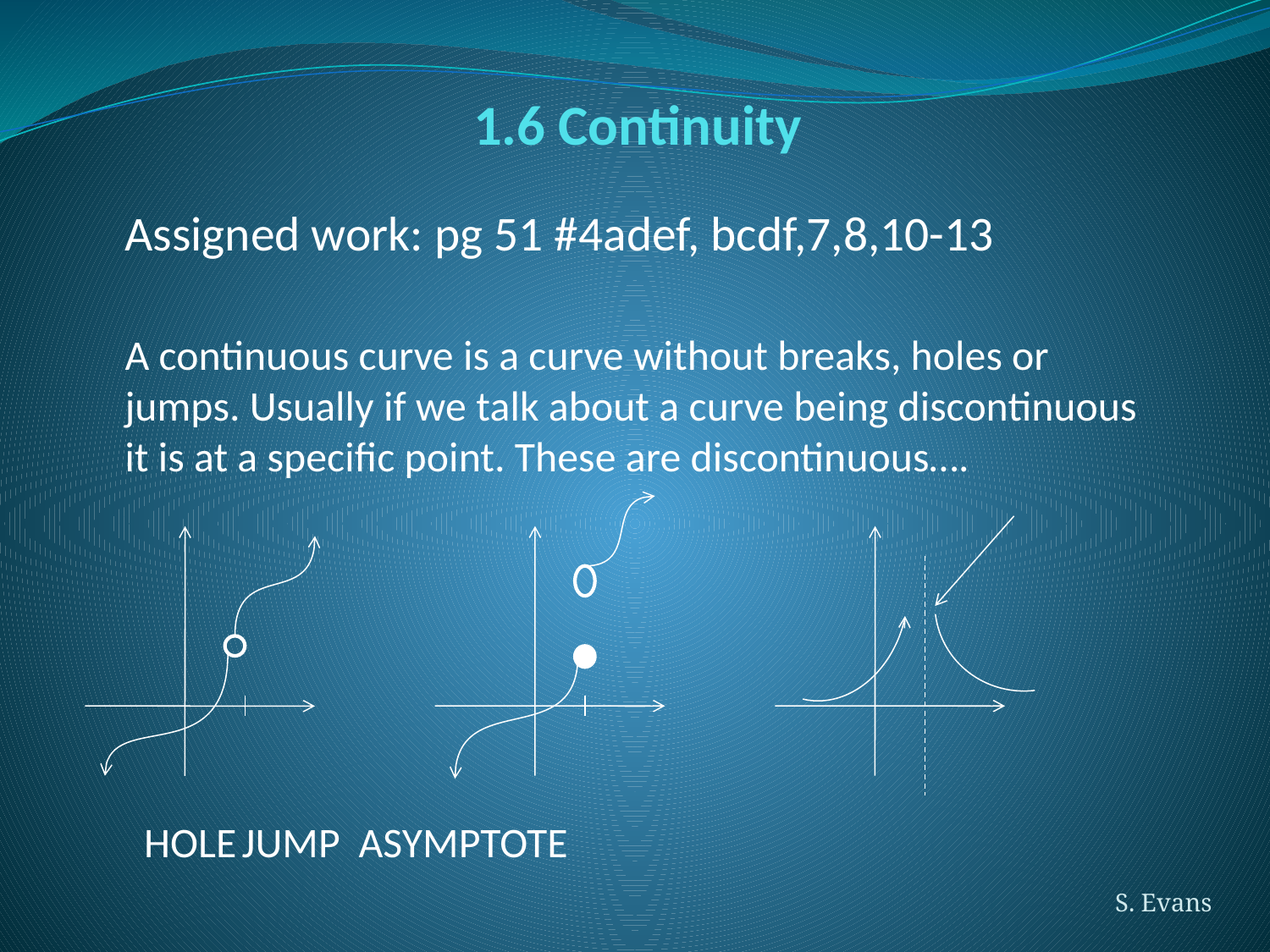

# 1.6 Continuity
Assigned work: pg 51 #4adef, bcdf,7,8,10-13

A continuous curve is a curve without breaks, holes or jumps. Usually if we talk about a curve being discontinuous it is at a specific point. These are discontinuous….

  HOLE			JUMP			ASYMPTOTE

S. Evans